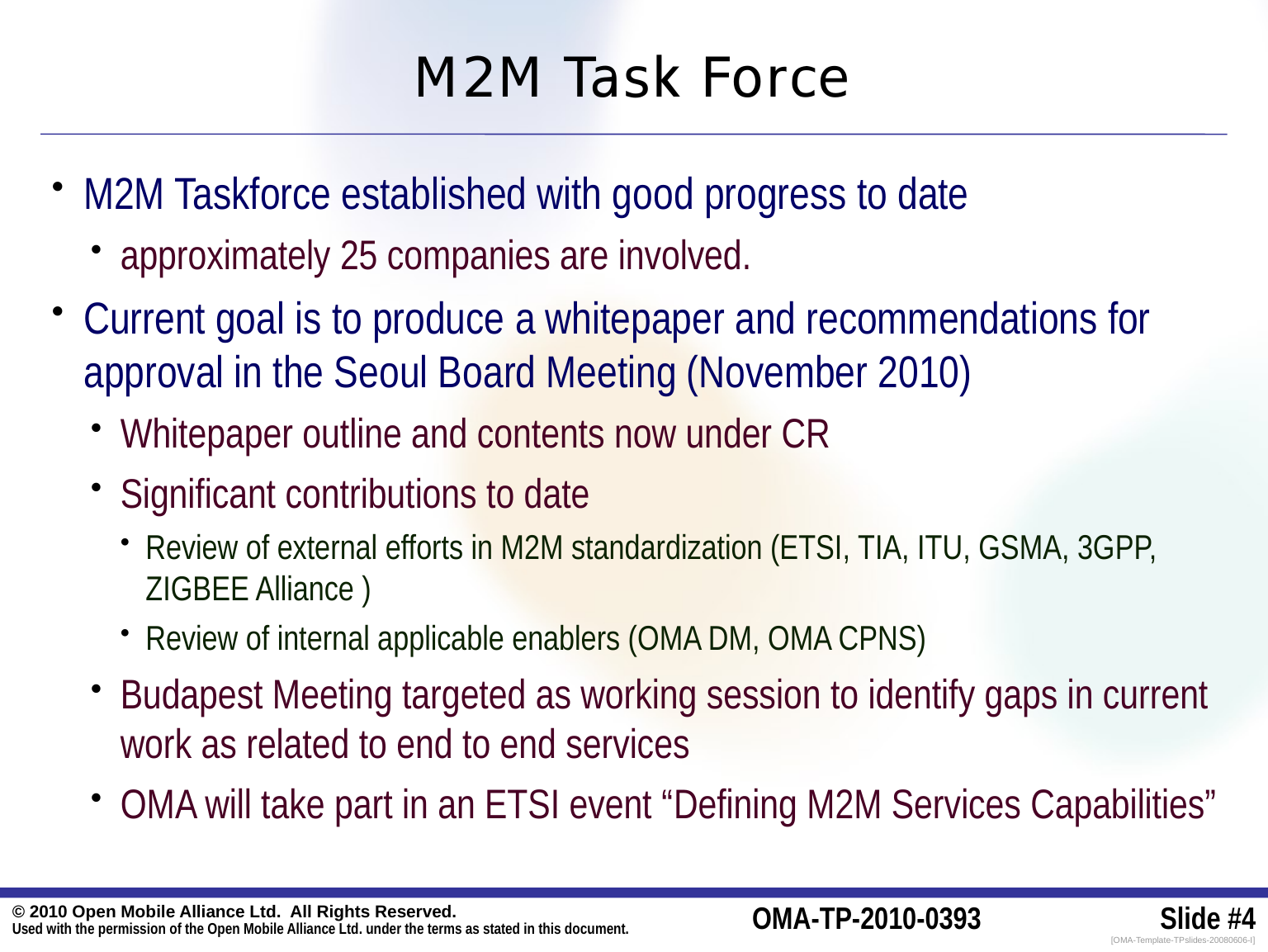

# M2M Task Force
M2M Taskforce established with good progress to date
approximately 25 companies are involved.
Current goal is to produce a whitepaper and recommendations for approval in the Seoul Board Meeting (November 2010)
Whitepaper outline and contents now under CR
Significant contributions to date
Review of external efforts in M2M standardization (ETSI, TIA, ITU, GSMA, 3GPP, ZIGBEE Alliance )
Review of internal applicable enablers (OMA DM, OMA CPNS)
Budapest Meeting targeted as working session to identify gaps in current work as related to end to end services
OMA will take part in an ETSI event “Defining M2M Services Capabilities”